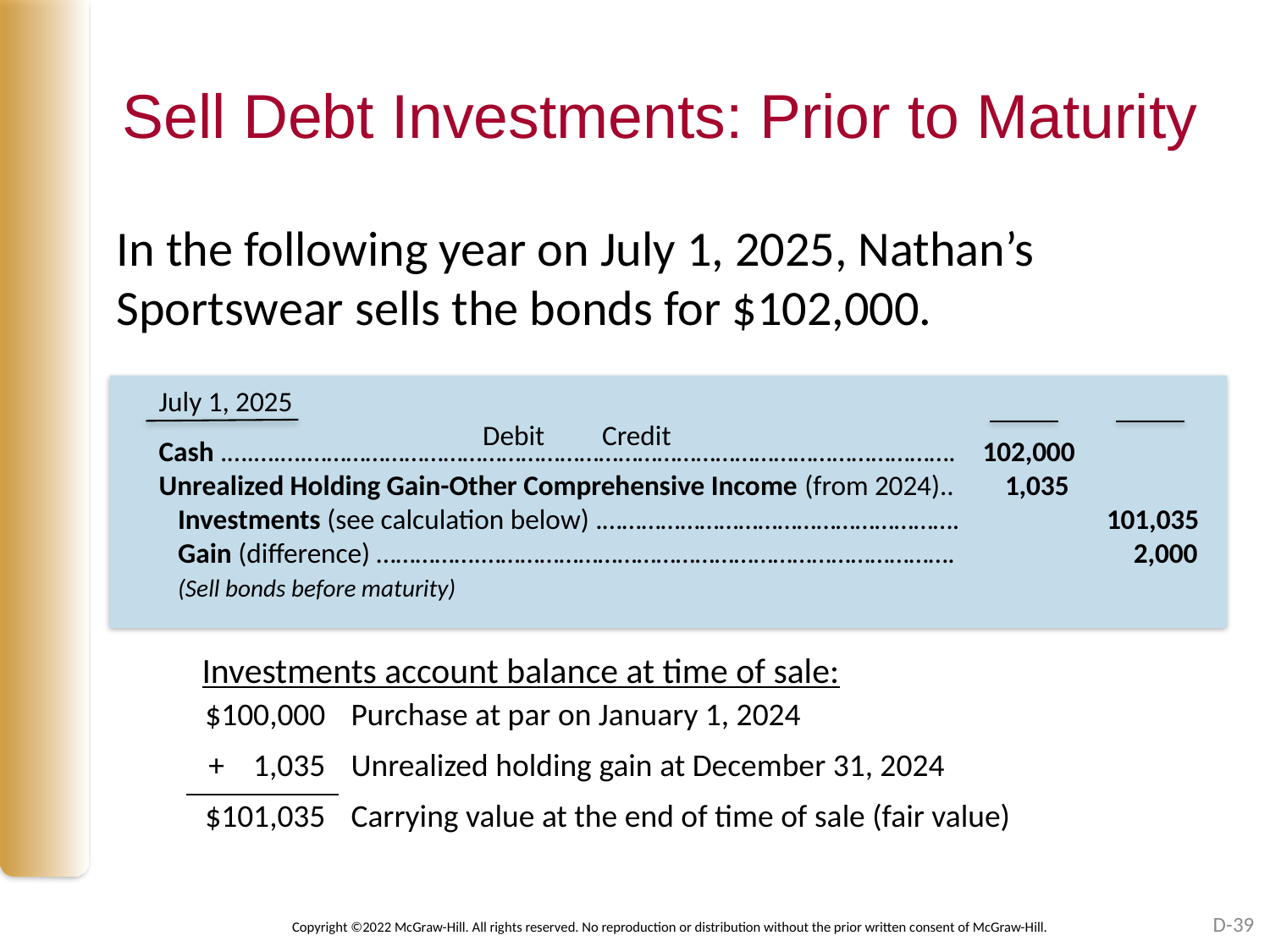

# Sell Debt Investments: Prior to Maturity
In the following year on July 1, 2025, Nathan’s Sportswear sells the bonds for $102,000.

July 1, 2025								                               Debit         Credit
Cash .….….….……………………………………………………………………………………….    102,000
Unrealized Holding Gain-Other Comprehensive Income (from 2024)..        1,035
   Investments (see calculation below) .……………………………………………….                       101,035
   Gain (difference) …………….……………………………………………………………….                            2,000
   (Sell bonds before maturity)

Investments account balance at time of sale:
| $100,000 | Purchase at par on January 1, 2024 |
| --- | --- |
| +    1,035 | Unrealized holding gain at December 31, 2024 |
| $101,035 | Carrying value at the end of time of sale (fair value) |
D-39
Copyright ©2022 McGraw-Hill. All rights reserved. No reproduction or distribution without the prior written consent of McGraw-Hill.